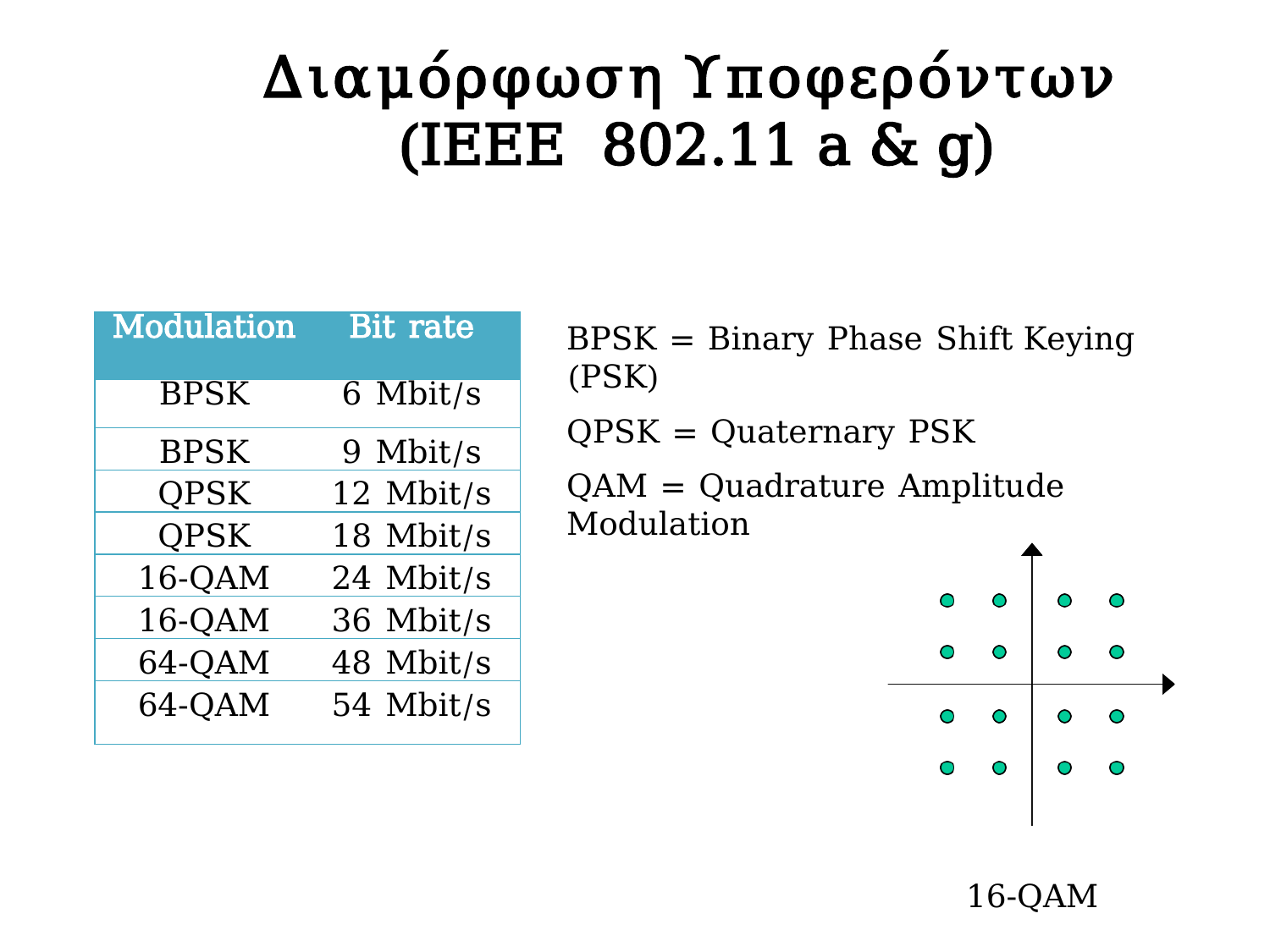

# Διαμόρφωση Υποφερόντων (IEEE  802.11 a & g)
| Modulation | Bit rate |
| --- | --- |
| BPSK | 6 Mbit/s |
| BPSK | 9 Mbit/s |
| QPSK | 12 Mbit/s |
| QPSK | 18 Mbit/s |
| 16-QAM | 24 Mbit/s |
| 16-QAM | 36 Mbit/s |
| 64-QAM | 48 Mbit/s |
| 64-QAM | 54 Mbit/s |
BPSK = Binary Phase Shift Keying (PSK)
QPSK = Quaternary PSK
QAM = Quadrature Amplitude Modulation

16-QAM